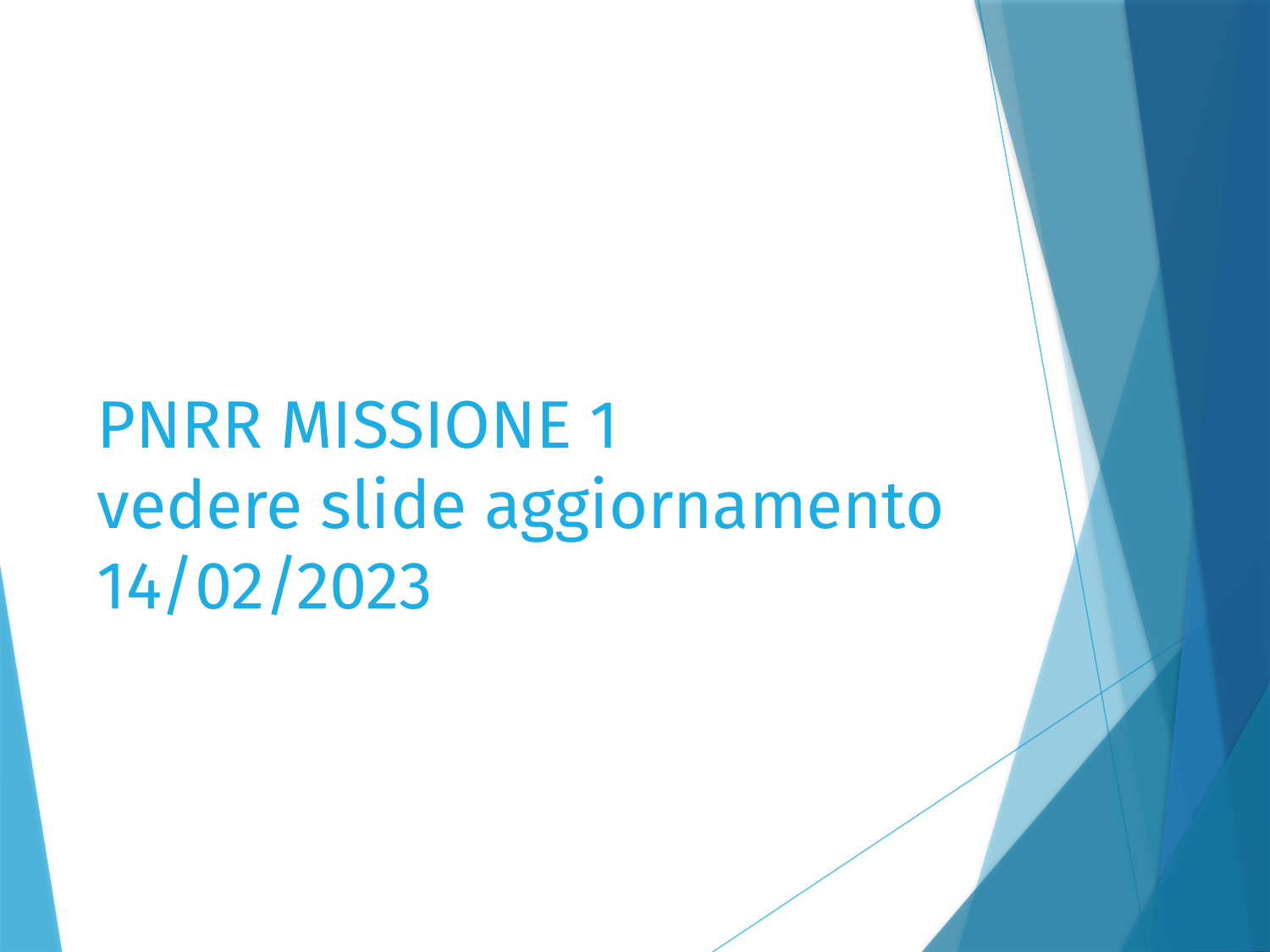

# PNRR MISSIONE 1 vedere slide aggiornamento 14/02/2023